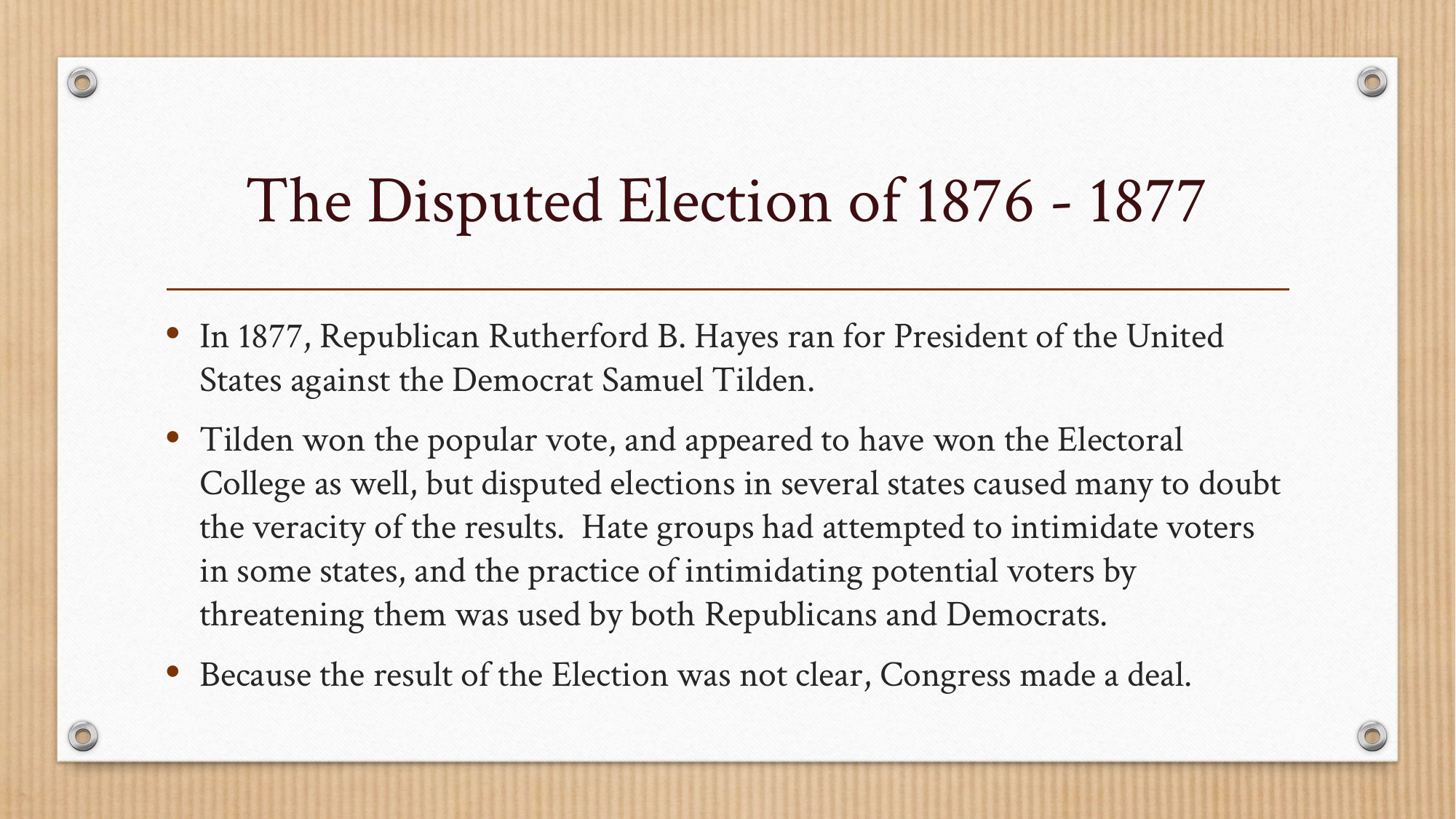

# The Disputed Election of 1876 - 1877
In 1877, Republican Rutherford B. Hayes ran for President of the United States against the Democrat Samuel Tilden.
Tilden won the popular vote, and appeared to have won the Electoral College as well, but disputed elections in several states caused many to doubt the veracity of the results.  Hate groups had attempted to intimidate voters in some states, and the practice of intimidating potential voters by threatening them was used by both Republicans and Democrats.
Because the result of the Election was not clear, Congress made a deal.